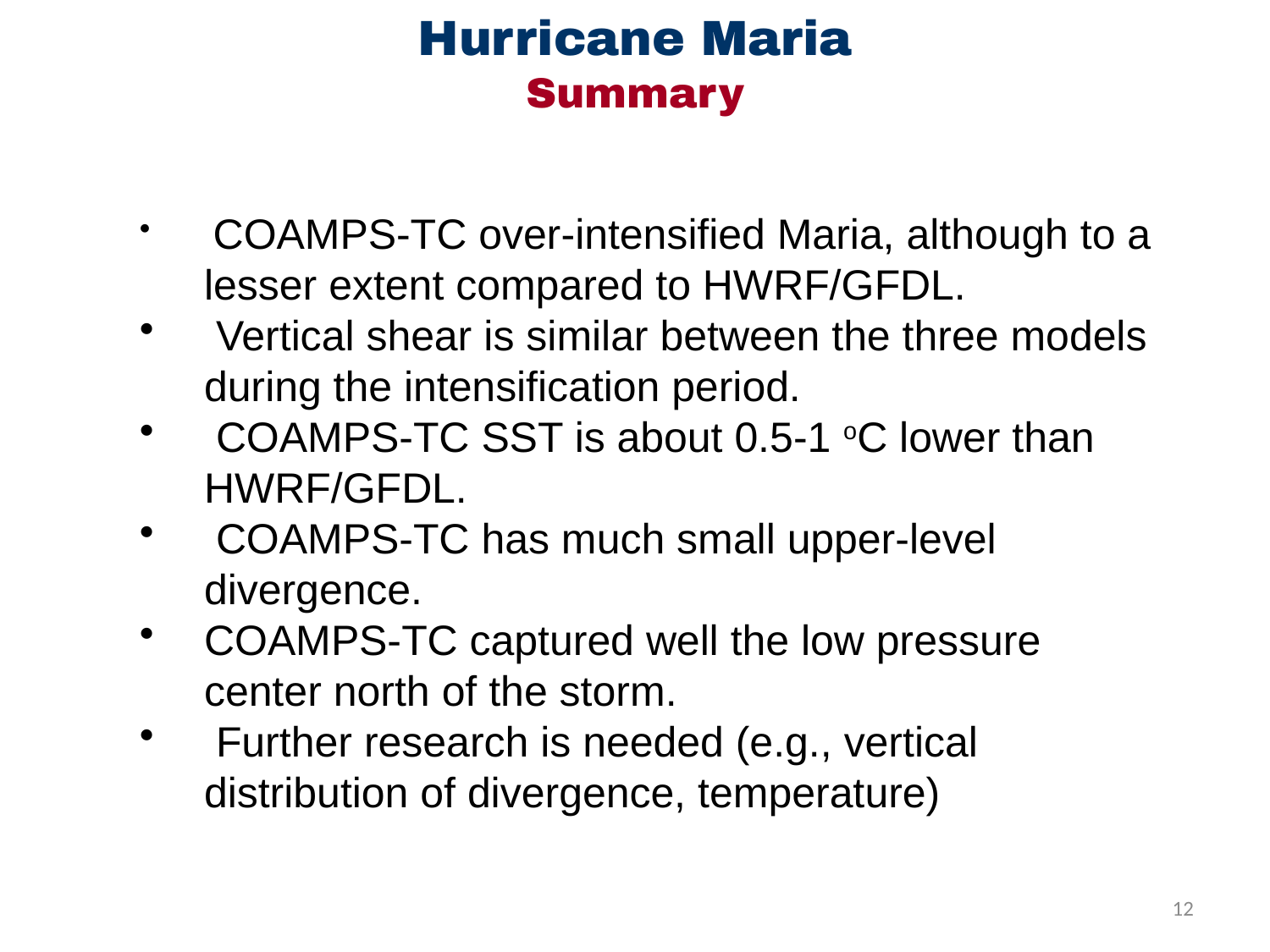

Hurricane Maria
Summary
 COAMPS-TC over-intensified Maria, although to a lesser extent compared to HWRF/GFDL.
 Vertical shear is similar between the three models during the intensification period.
 COAMPS-TC SST is about 0.5-1 oC lower than HWRF/GFDL.
 COAMPS-TC has much small upper-level divergence.
COAMPS-TC captured well the low pressure center north of the storm.
 Further research is needed (e.g., vertical distribution of divergence, temperature)
12